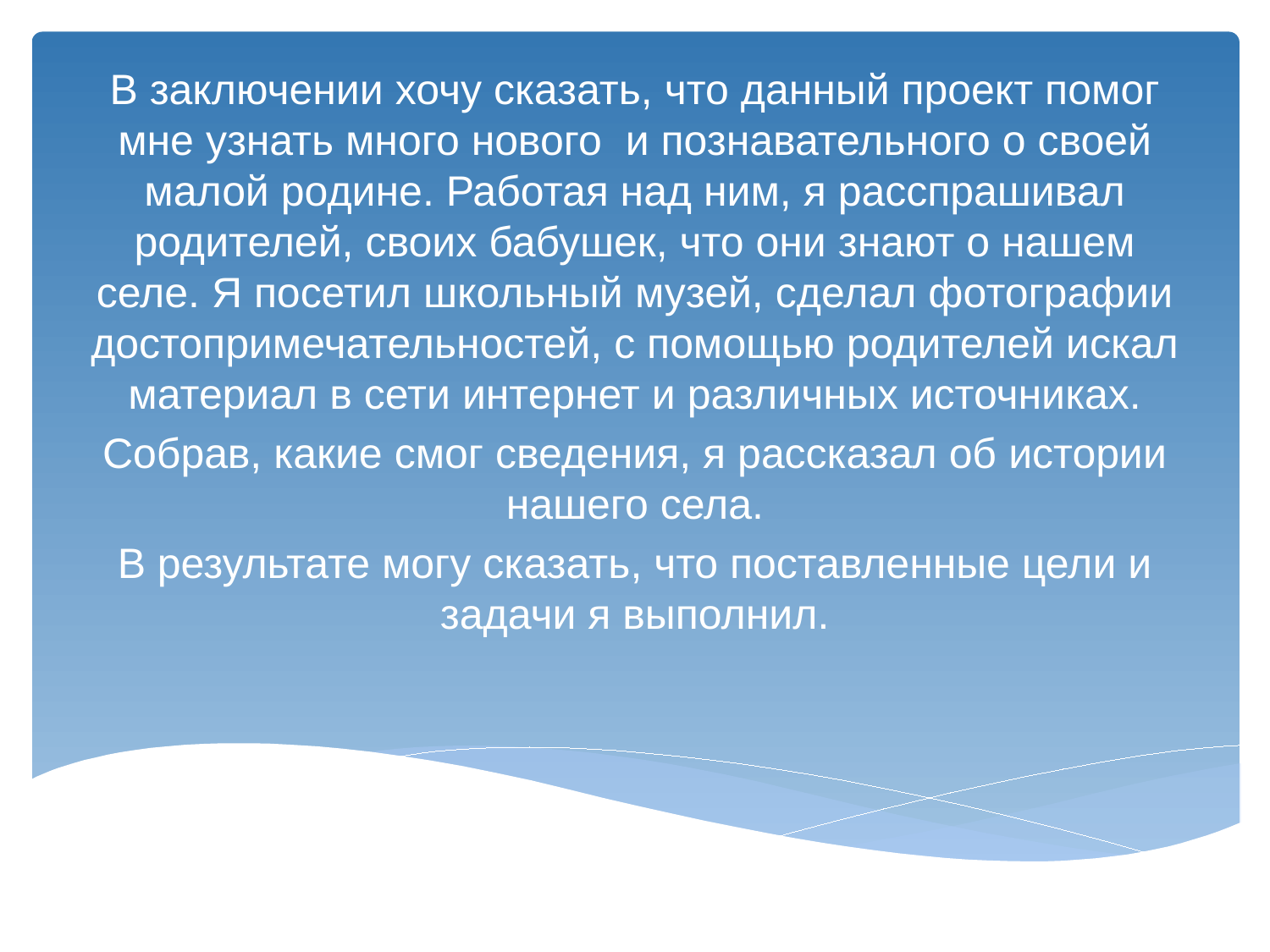

В заключении хочу сказать, что данный проект помог мне узнать много нового  и познавательного о своей малой родине. Работая над ним, я расспрашивал родителей, своих бабушек, что они знают о нашем селе. Я посетил школьный музей, сделал фотографии достопримечательностей, с помощью родителей искал материал в сети интернет и различных источниках.
Собрав, какие смог сведения, я рассказал об истории нашего села.
В результате могу сказать, что поставленные цели и задачи я выполнил.
#